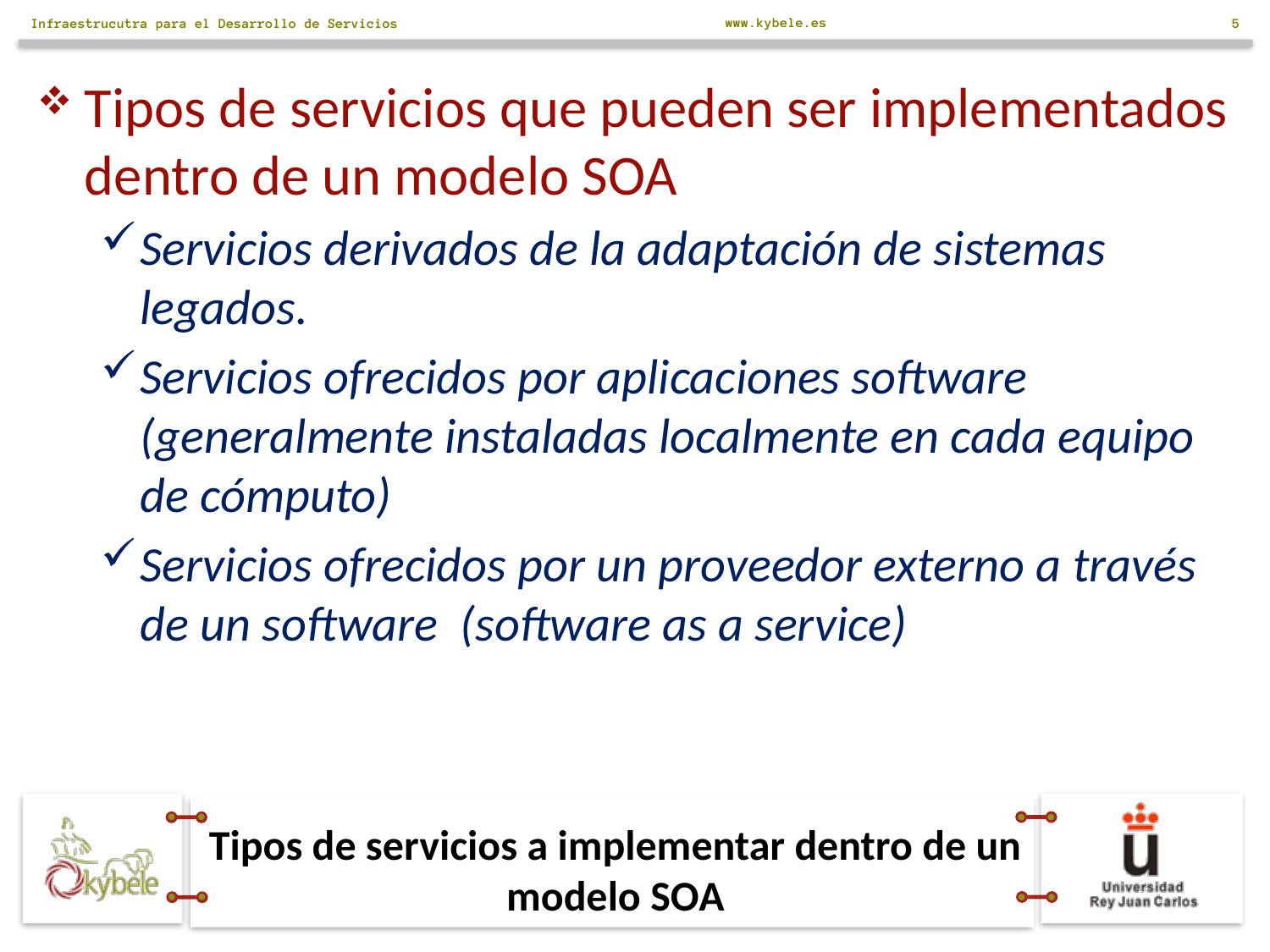

Infraestrucutra para el Desarrollo de Servicios
5
Tipos de servicios que pueden ser implementados dentro de un modelo SOA
Servicios derivados de la adaptación de sistemas legados.
Servicios ofrecidos por aplicaciones software (generalmente instaladas localmente en cada equipo de cómputo)
Servicios ofrecidos por un proveedor externo a través de un software  (software as a service)
# Tipos de servicios a implementar dentro de un modelo SOA